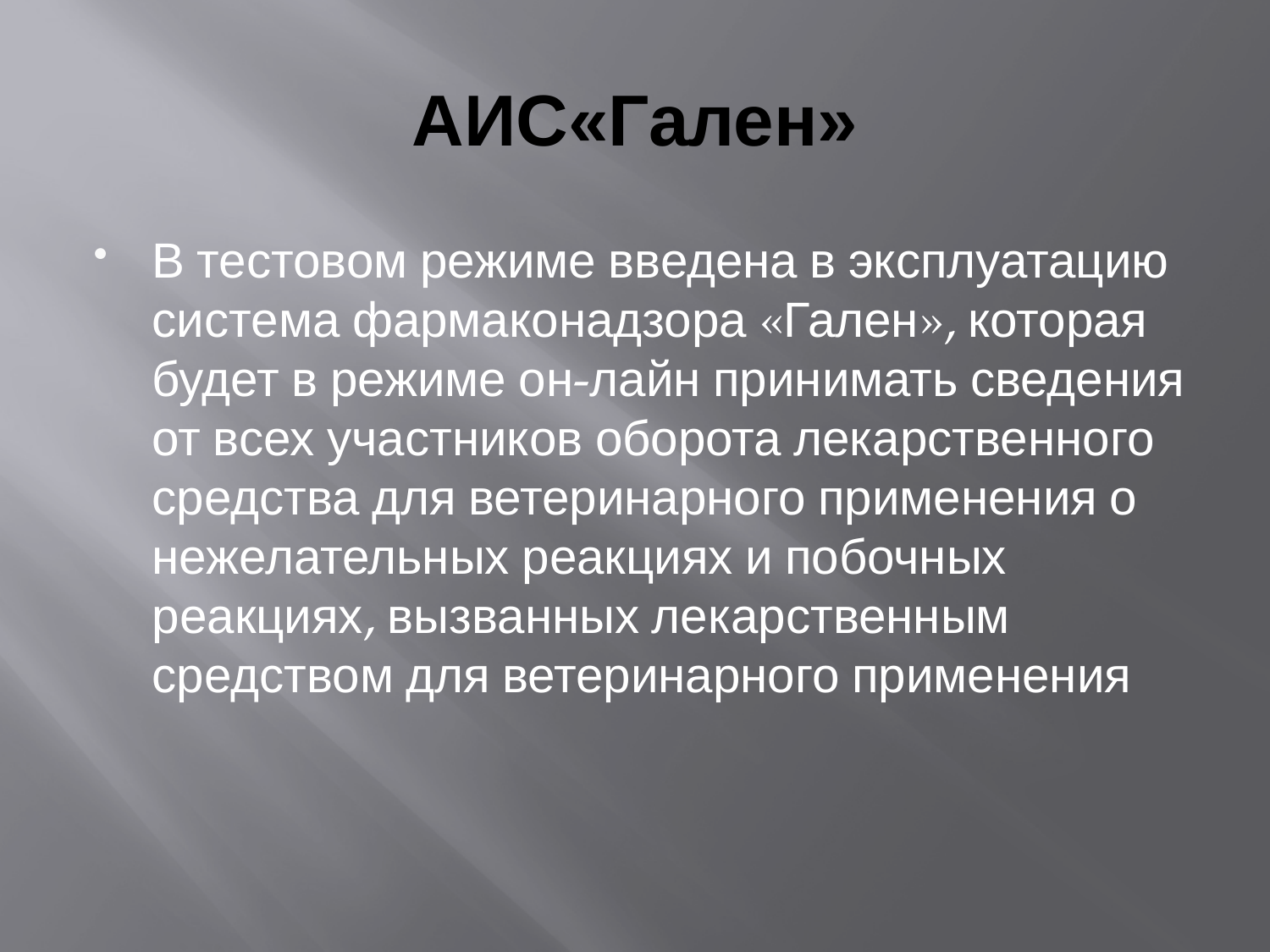

# АИС«Гален»
В тестовом режиме введена в эксплуатацию система фармаконадзора «Гален», которая будет в режиме он-лайн принимать сведения от всех участников оборота лекарственного средства для ветеринарного применения о нежелательных реакциях и побочных реакциях, вызванных лекарственным средством для ветеринарного применения